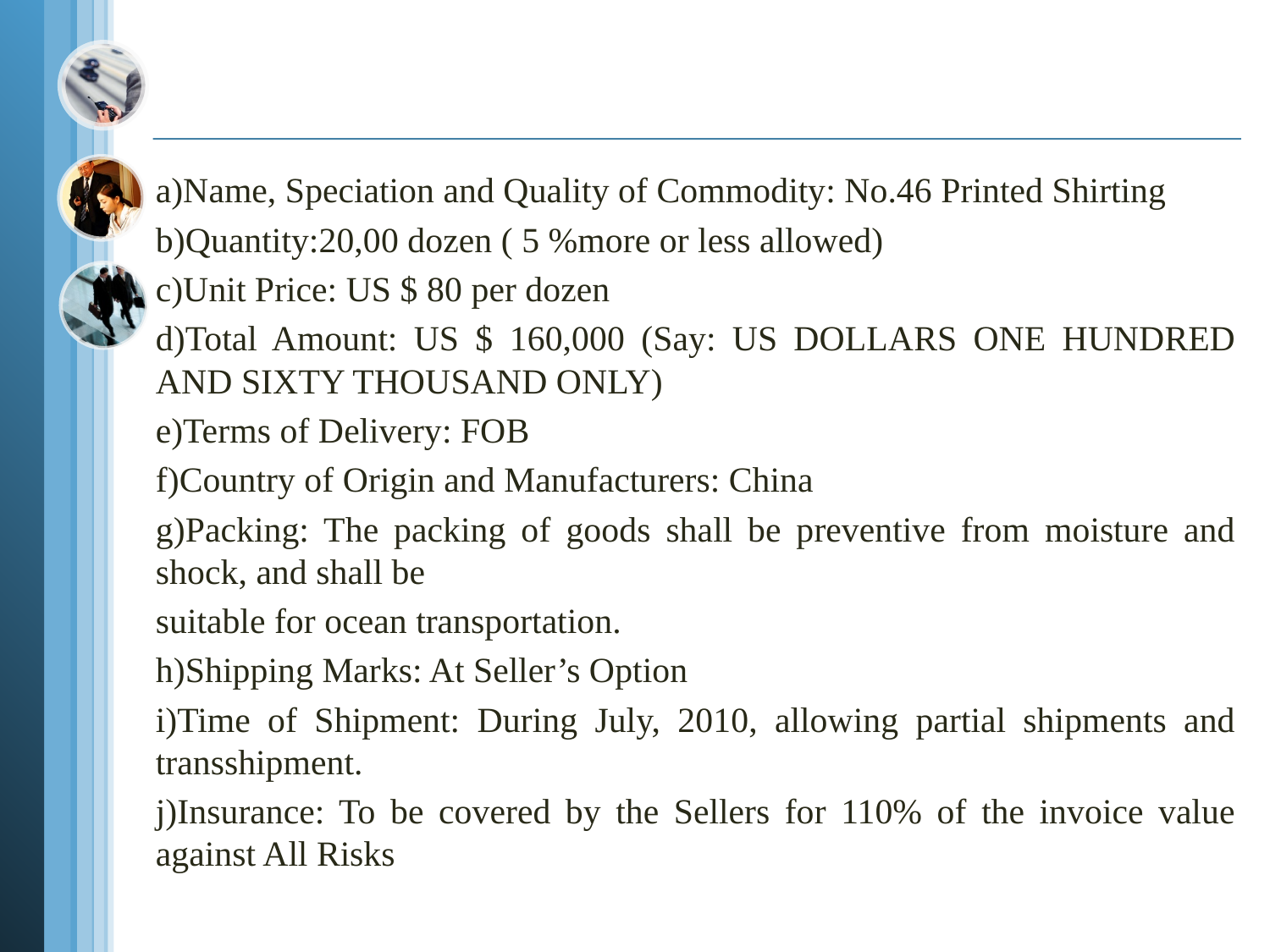

#
a)Name, Speciation and Quality of Commodity: No.46 Printed Shirting
b)Quantity:20,00 dozen ( 5 %more or less allowed)
c)Unit Price: US $ 80 per dozen
d)Total Amount: US $ 160,000 (Say: US DOLLARS ONE HUNDRED AND SIXTY THOUSAND ONLY)
e)Terms of Delivery: FOB
f)Country of Origin and Manufacturers: China
g)Packing: The packing of goods shall be preventive from moisture and shock, and shall be
suitable for ocean transportation.
h)Shipping Marks: At Seller’s Option
i)Time of Shipment: During July, 2010, allowing partial shipments and transshipment.
j)Insurance: To be covered by the Sellers for 110% of the invoice value against All Risks